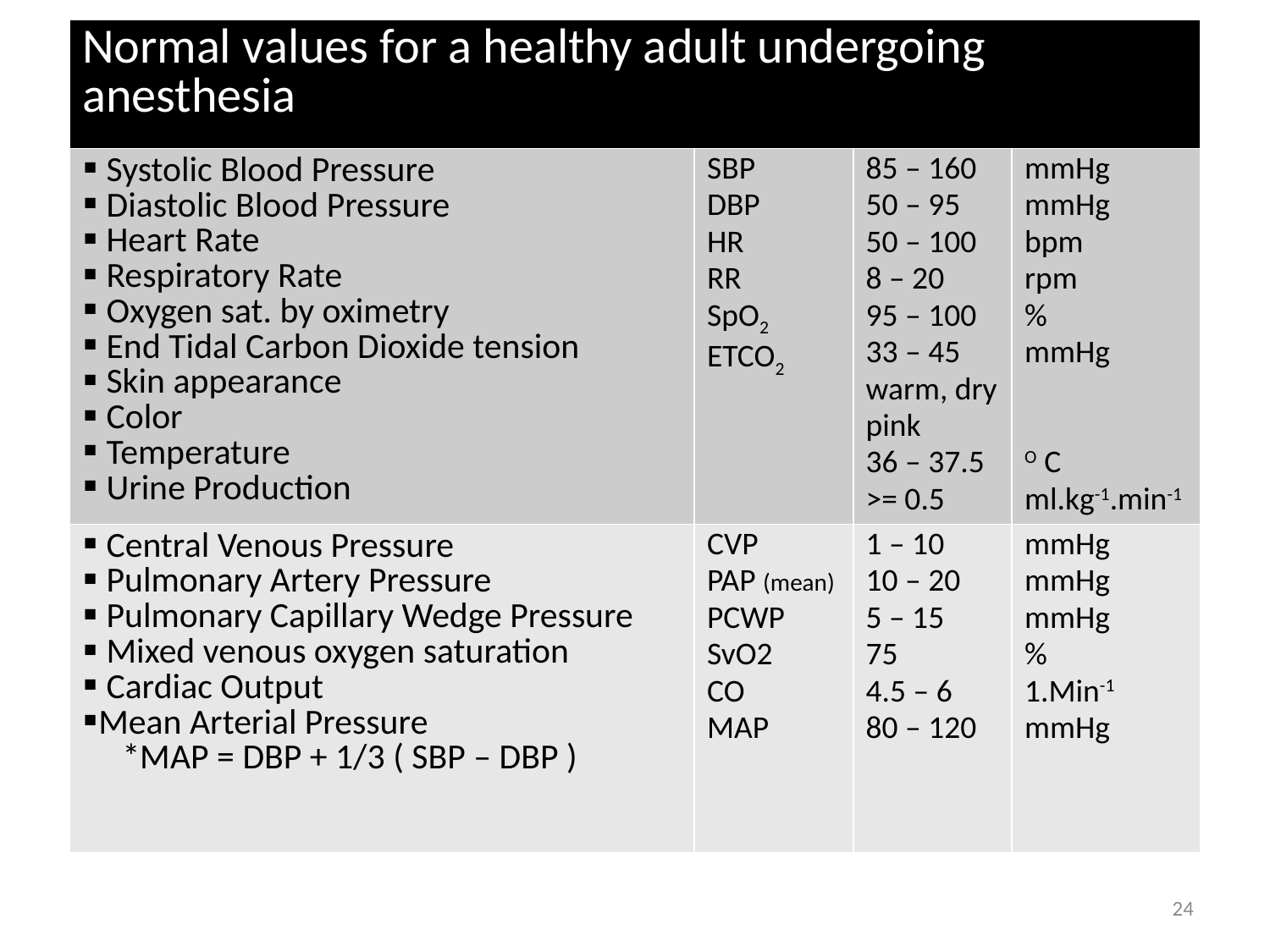

| Normal values for a healthy adult undergoing anesthesia |  |  |  |
| --- | --- | --- | --- |
| Systolic Blood Pressure Diastolic Blood Pressure Heart Rate Respiratory Rate Oxygen sat. by oximetry End Tidal Carbon Dioxide tension Skin appearance Color Temperature Urine Production | SBP DBP HR RR SpO2 ETCO2 | 85 – 160 50 – 95 50 – 100 8 – 20 95 – 100 33 – 45 warm, dry pink 36 – 37.5 >= 0.5 | mmHg mmHg bpm rpm % mmHg O C ml.kg-1.min-1 |
| Central Venous Pressure Pulmonary Artery Pressure Pulmonary Capillary Wedge Pressure Mixed venous oxygen saturation Cardiac Output Mean Arterial Pressure \*MAP = DBP + 1/3 ( SBP – DBP ) | CVP PAP (mean) PCWP SvO2 CO MAP | 1 – 10 10 – 20 5 – 15 75 4.5 – 6 80 – 120 | mmHg mmHg mmHg % 1.Min-1 mmHg |

24